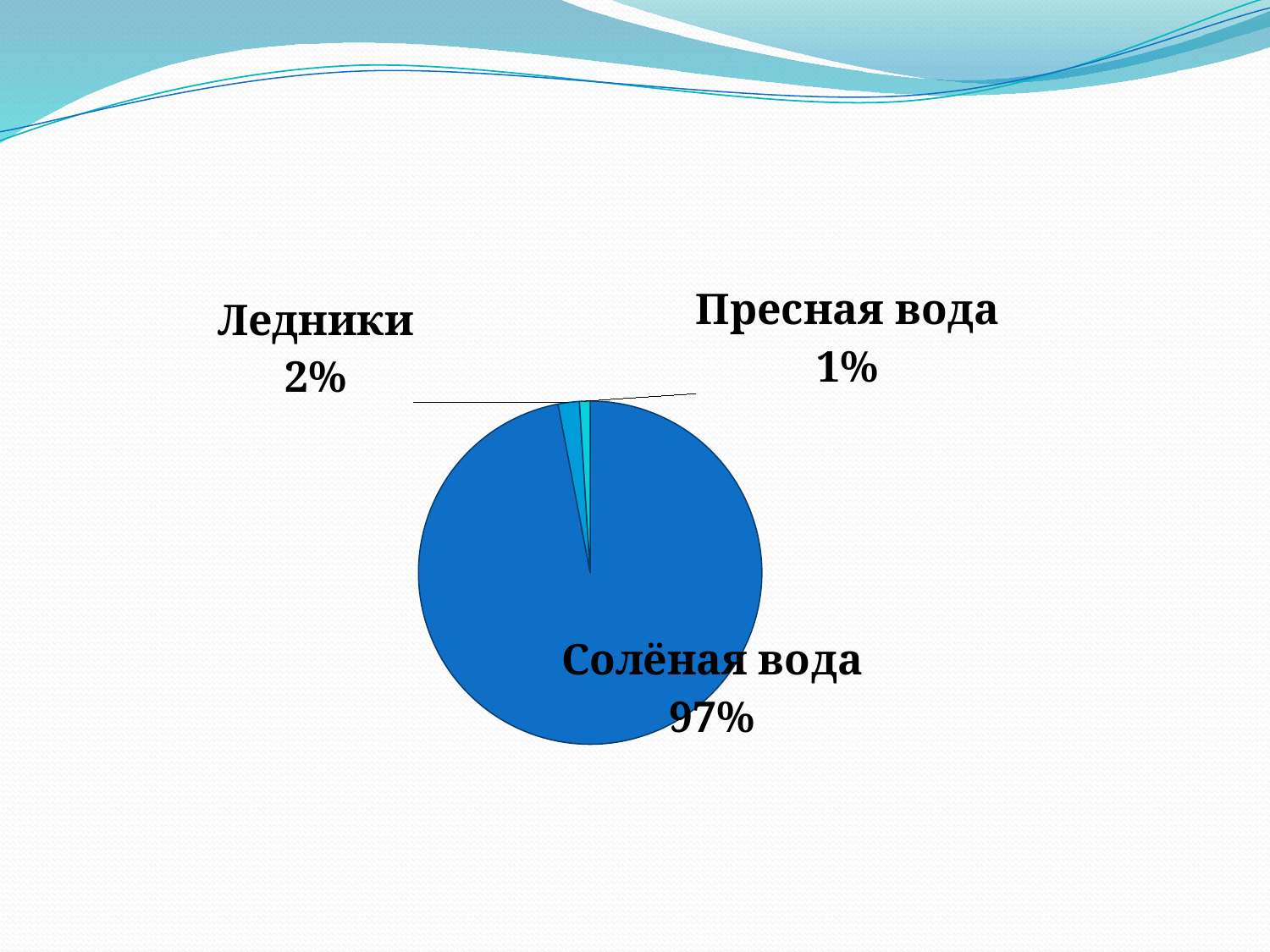

#

### Chart

| Category | Продажи |
|---|---|
| Солёная вода | 0.97 |
| Ледники | 0.020000000000000004 |
| Пресная вода | 0.010000000000000002 |